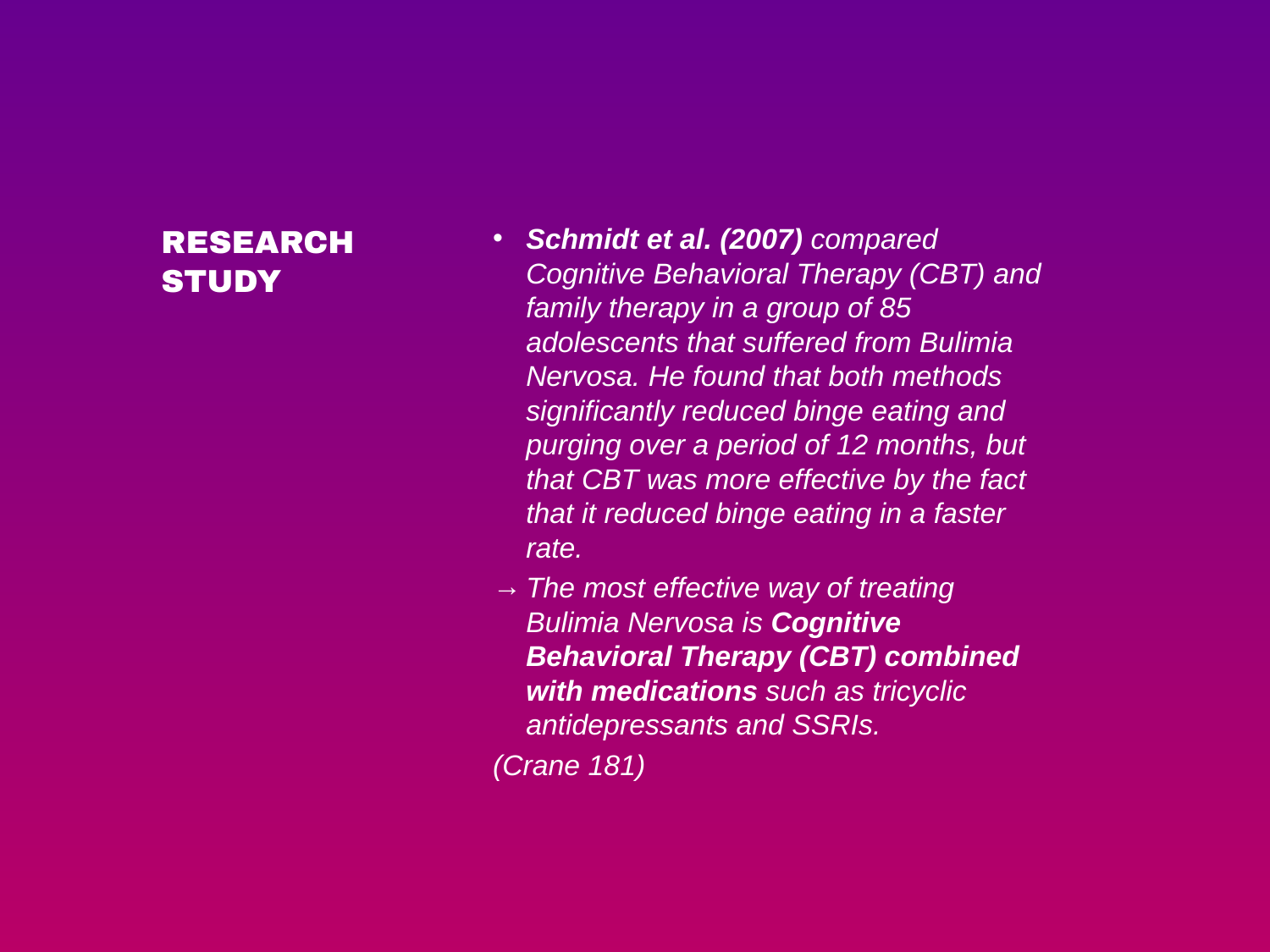

Schmidt et al. (2007) compared Cognitive Behavioral Therapy (CBT) and family therapy in a group of 85 adolescents that suffered from Bulimia Nervosa. He found that both methods significantly reduced binge eating and purging over a period of 12 months, but that CBT was more effective by the fact that it reduced binge eating in a faster rate.
The most effective way of treating Bulimia Nervosa is Cognitive Behavioral Therapy (CBT) combined with medications such as tricyclic antidepressants and SSRIs.
(Crane 181)

# Research study